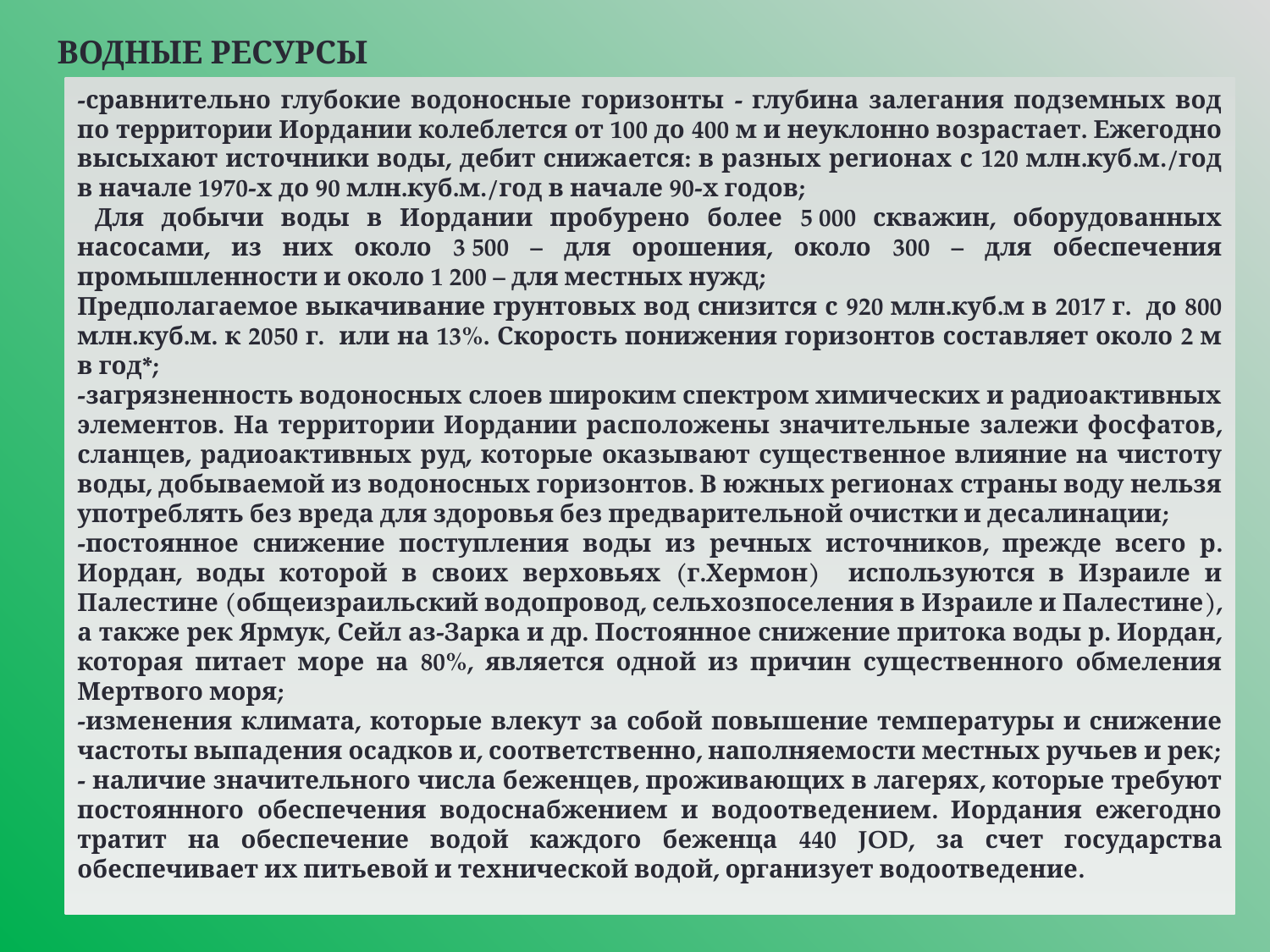

ВОДНЫЕ РЕСУРСЫ
-сравнительно глубокие водоносные горизонты - глубина залегания подземных вод по территории Иордании колеблется от 100 до 400 м и неуклонно возрастает. Ежегодно высыхают источники воды, дебит снижается: в разных регионах с 120 млн.куб.м./год в начале 1970-х до 90 млн.куб.м./год в начале 90-х годов;
 Для добычи воды в Иордании пробурено более 5 000 скважин, оборудованных насосами, из них около 3 500 – для орошения, около 300 – для обеспечения промышленности и около 1 200 – для местных нужд;
Предполагаемое выкачивание грунтовых вод снизится с 920 млн.куб.м в 2017 г.  до 800 млн.куб.м. к 2050 г.  или на 13%. Скорость понижения горизонтов составляет около 2 м в год*;
-загрязненность водоносных слоев широким спектром химических и радиоактивных элементов. На территории Иордании расположены значительные залежи фосфатов, сланцев, радиоактивных руд, которые оказывают существенное влияние на чистоту воды, добываемой из водоносных горизонтов. В южных регионах страны воду нельзя употреблять без вреда для здоровья без предварительной очистки и десалинации;
-постоянное снижение поступления воды из речных источников, прежде всего р. Иордан, воды которой в своих верховьях (г.Хермон)  используются в Израиле и Палестине (общеизраильский водопровод, сельхозпоселения в Израиле и Палестине), а также рек Ярмук, Сейл аз-Зарка и др. Постоянное снижение притока воды р. Иордан, которая питает море на 80%, является одной из причин существенного обмеления Мертвого моря;
-изменения климата, которые влекут за собой повышение температуры и снижение частоты выпадения осадков и, соответственно, наполняемости местных ручьев и рек;
- наличие значительного числа беженцев, проживающих в лагерях, которые требуют постоянного обеспечения водоснабжением и водоотведением. Иордания ежегодно тратит на обеспечение водой каждого беженца 440 JOD, за счет государства обеспечивает их питьевой и технической водой, организует водоотведение.